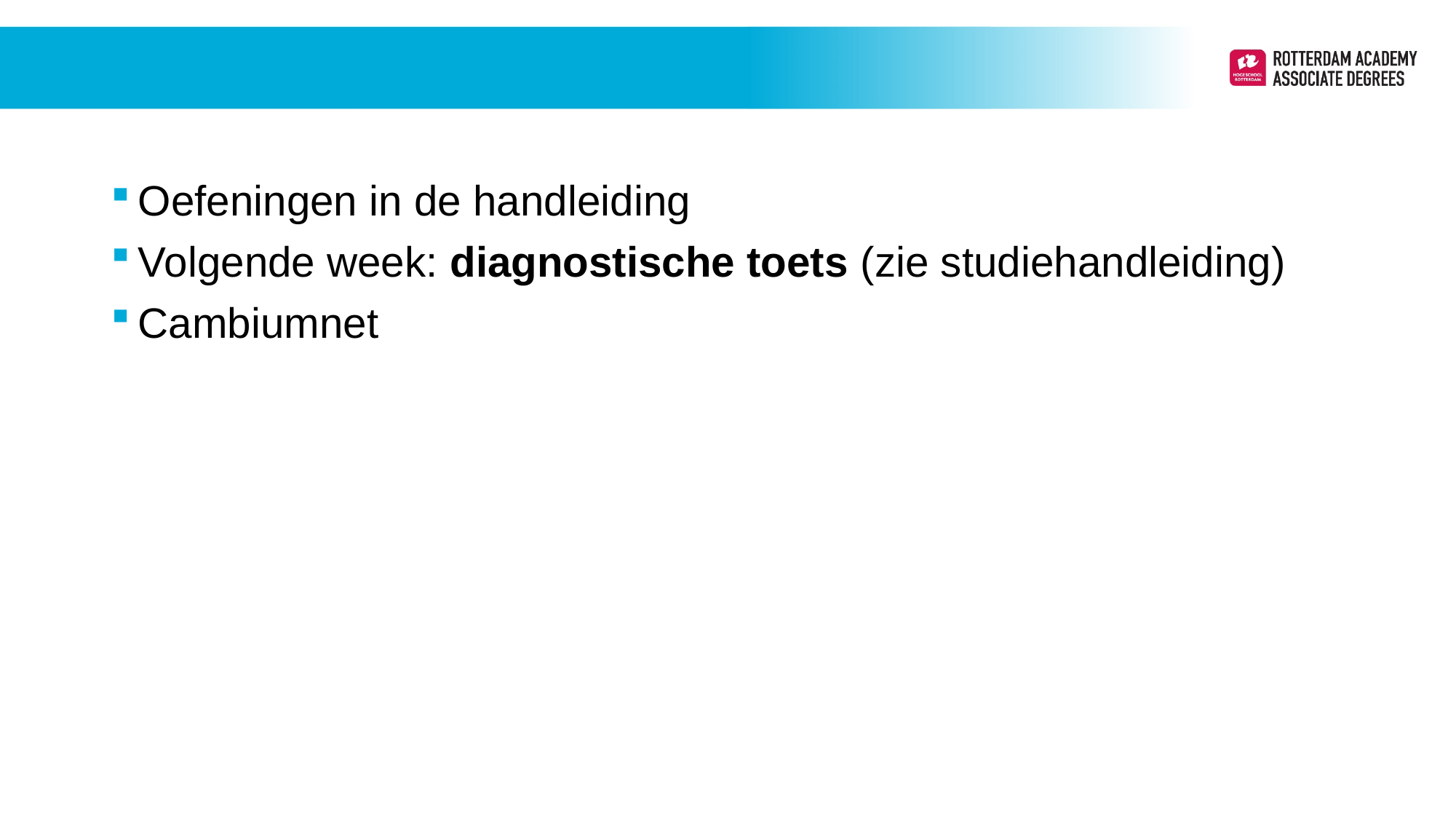

Oefeningen in de handleiding
Volgende week: diagnostische toets (zie studiehandleiding)
Cambiumnet